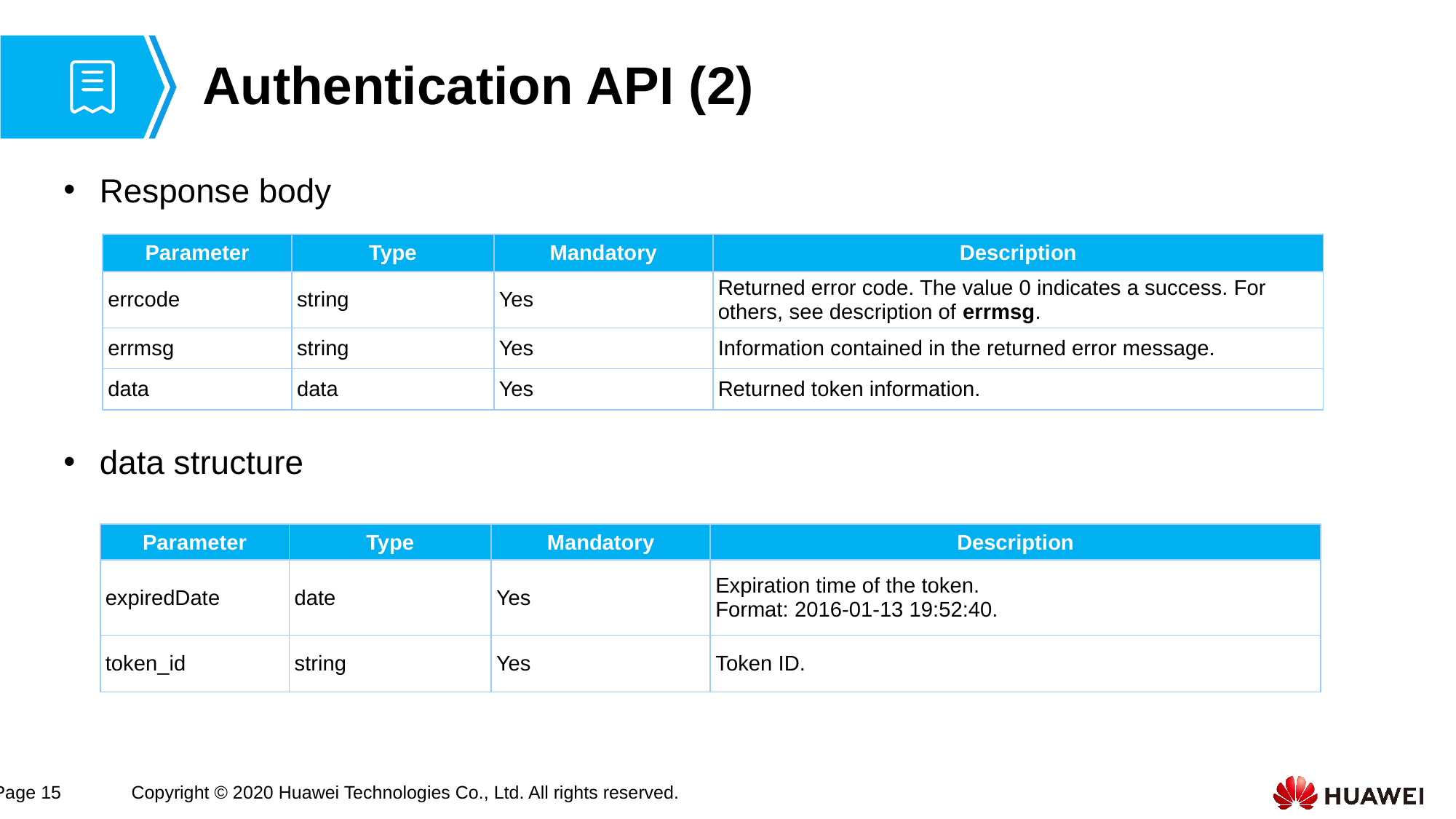

# Authentication API (2)

Response body

data structure

| Parameter | Type | Mandatory | Description |
| --- | --- | --- | --- |
| errcode | string | Yes | Returned error code. The value 0 indicates a success. For others, see description of errmsg. |
| errmsg | string | Yes | Information contained in the returned error message. |
| data | data | Yes | Returned token information. |

| Parameter | Type | Mandatory | Description |
| --- | --- | --- | --- |
| expiredDate | date | Yes | Expiration time of the token. Format: 2016-01-13 19:52:40. |
| token\_id | string | Yes | Token ID. |